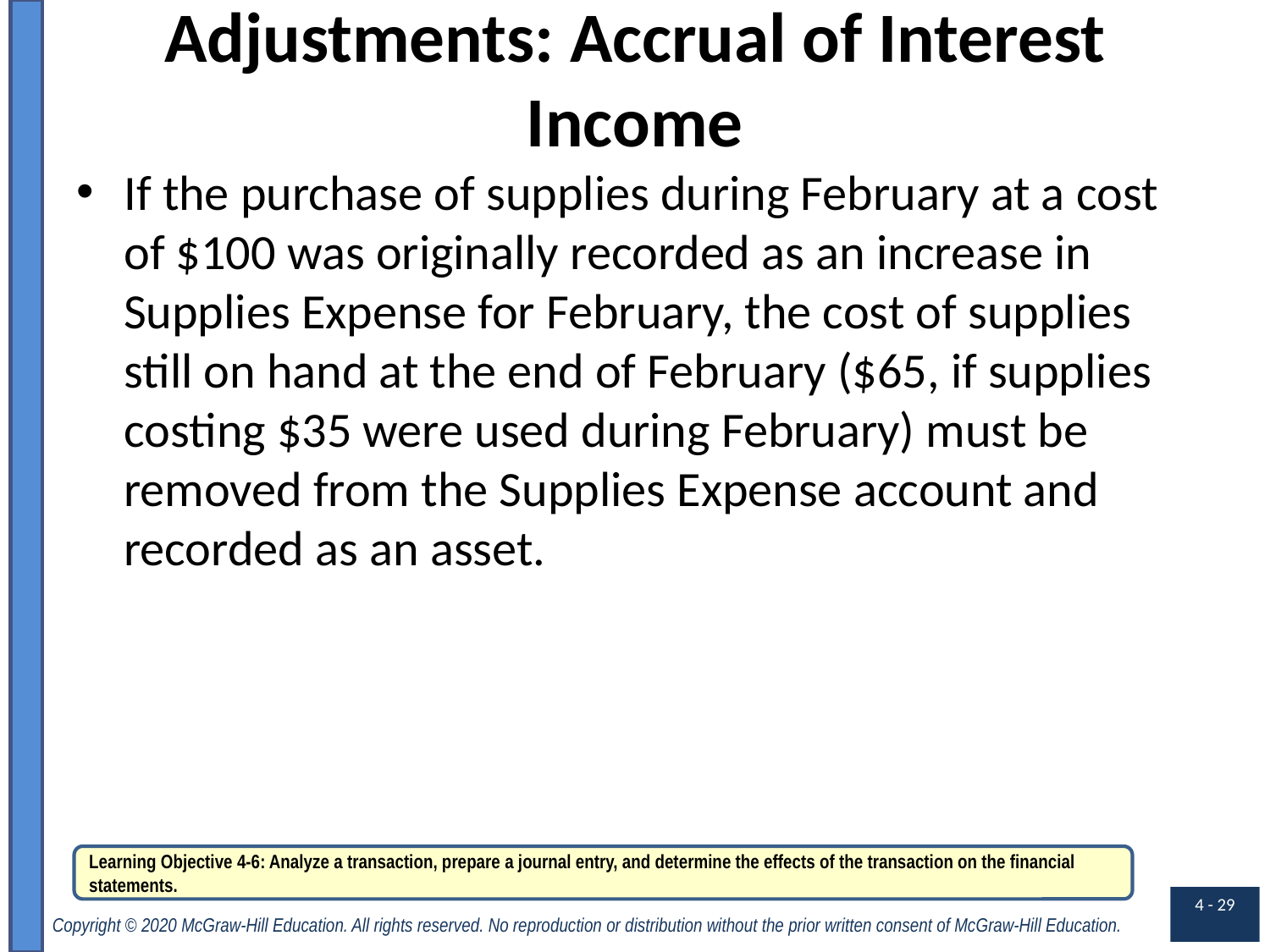

# Adjustments: Accrual of Interest Income
If the purchase of supplies during February at a cost of $100 was originally recorded as an increase in Supplies Expense for February, the cost of supplies still on hand at the end of February ($65, if supplies costing $35 were used during February) must be removed from the Supplies Expense account and recorded as an asset.
Learning Objective 4-6: Analyze a transaction, prepare a journal entry, and determine the effects of the transaction on the financial statements.